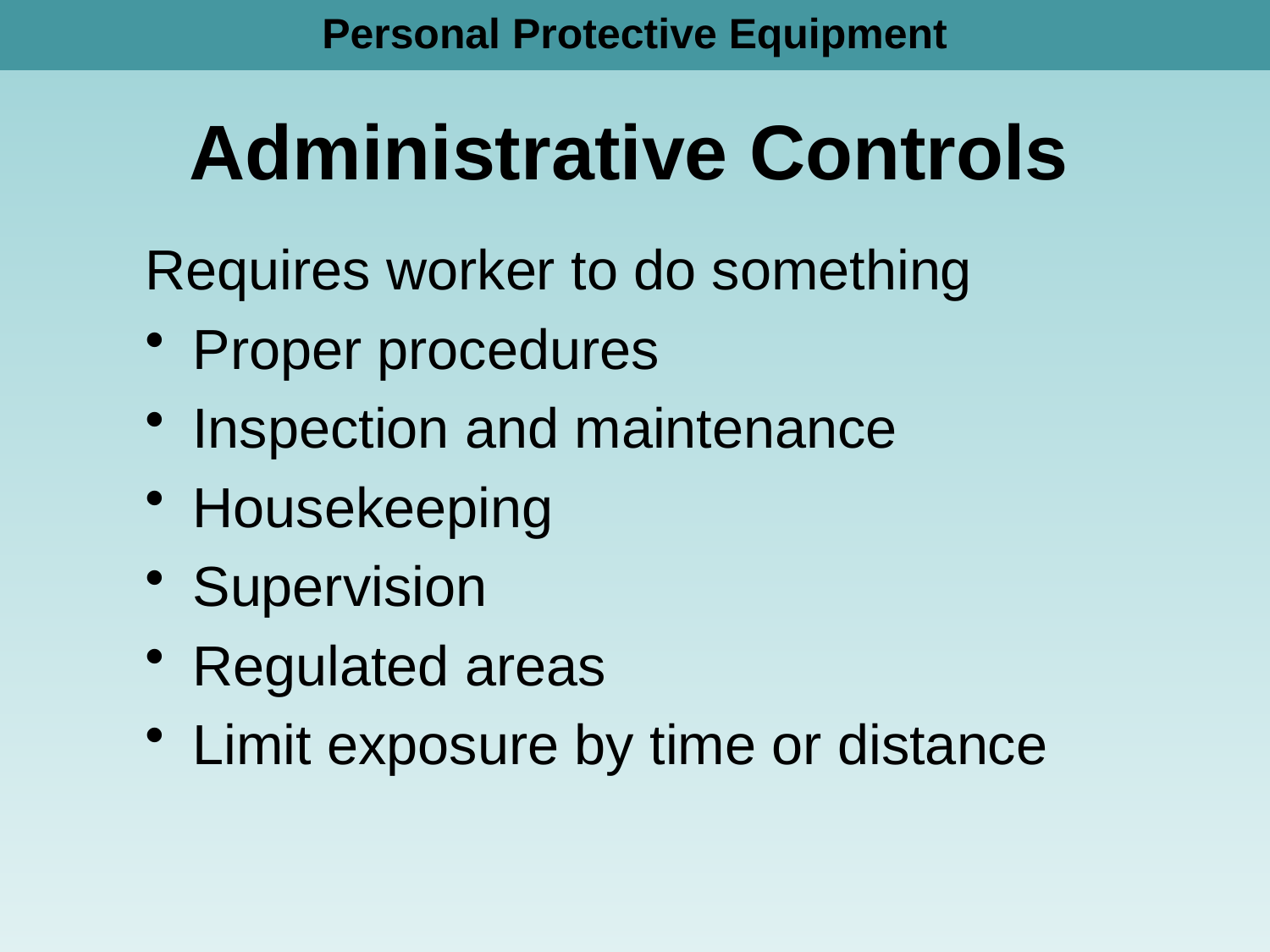

Personal Protective Equipment
# Administrative Controls
Requires worker to do something
Proper procedures
Inspection and maintenance
Housekeeping
Supervision
Regulated areas
Limit exposure by time or distance